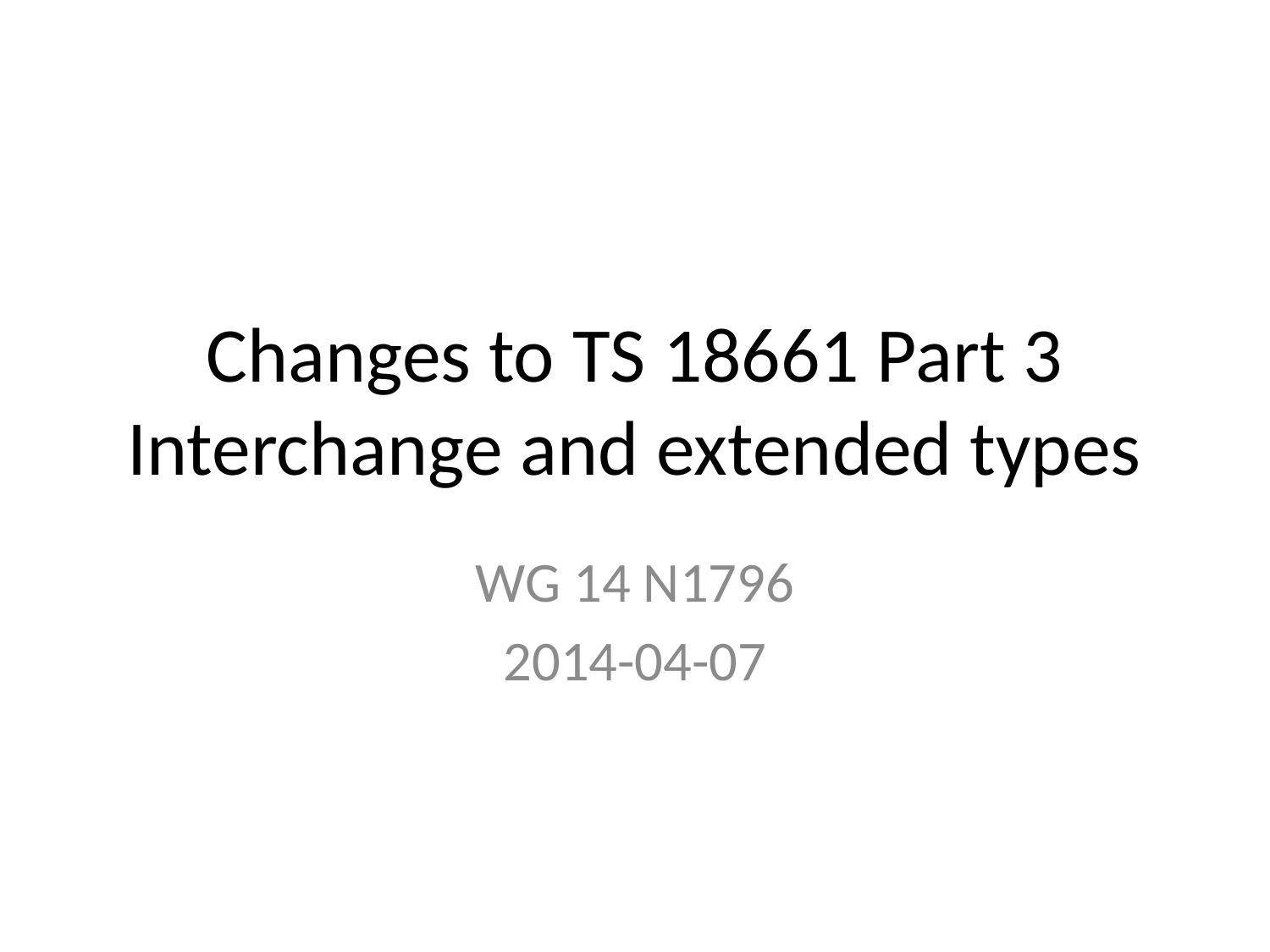

# Changes to TS 18661 Part 3 Interchange and extended types
WG 14 N1796
2014-04-07